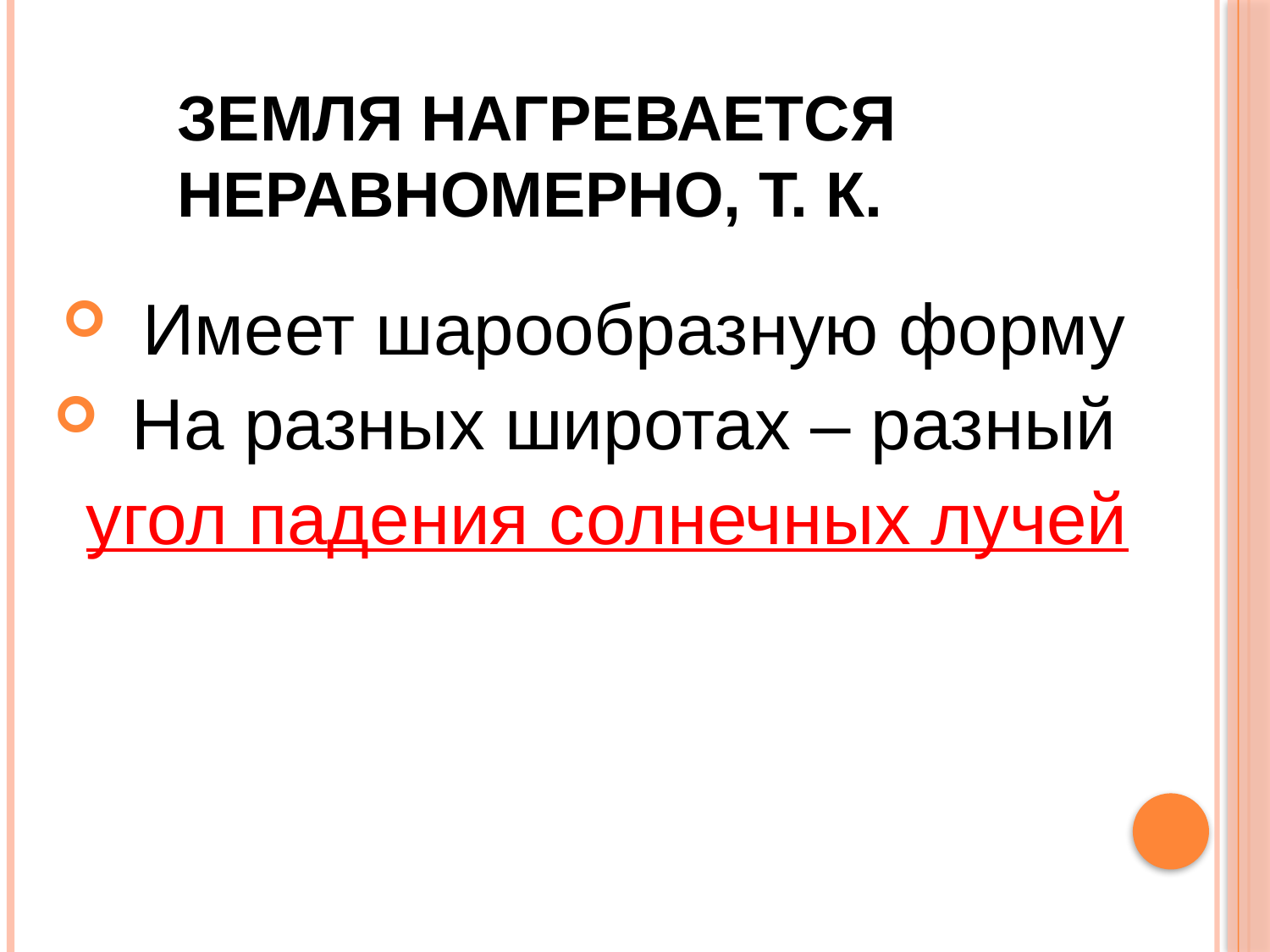

# Земля нагревается неравномерно, т. к.
 Имеет шарообразную форму
 На разных широтах – разный
угол падения солнечных лучей